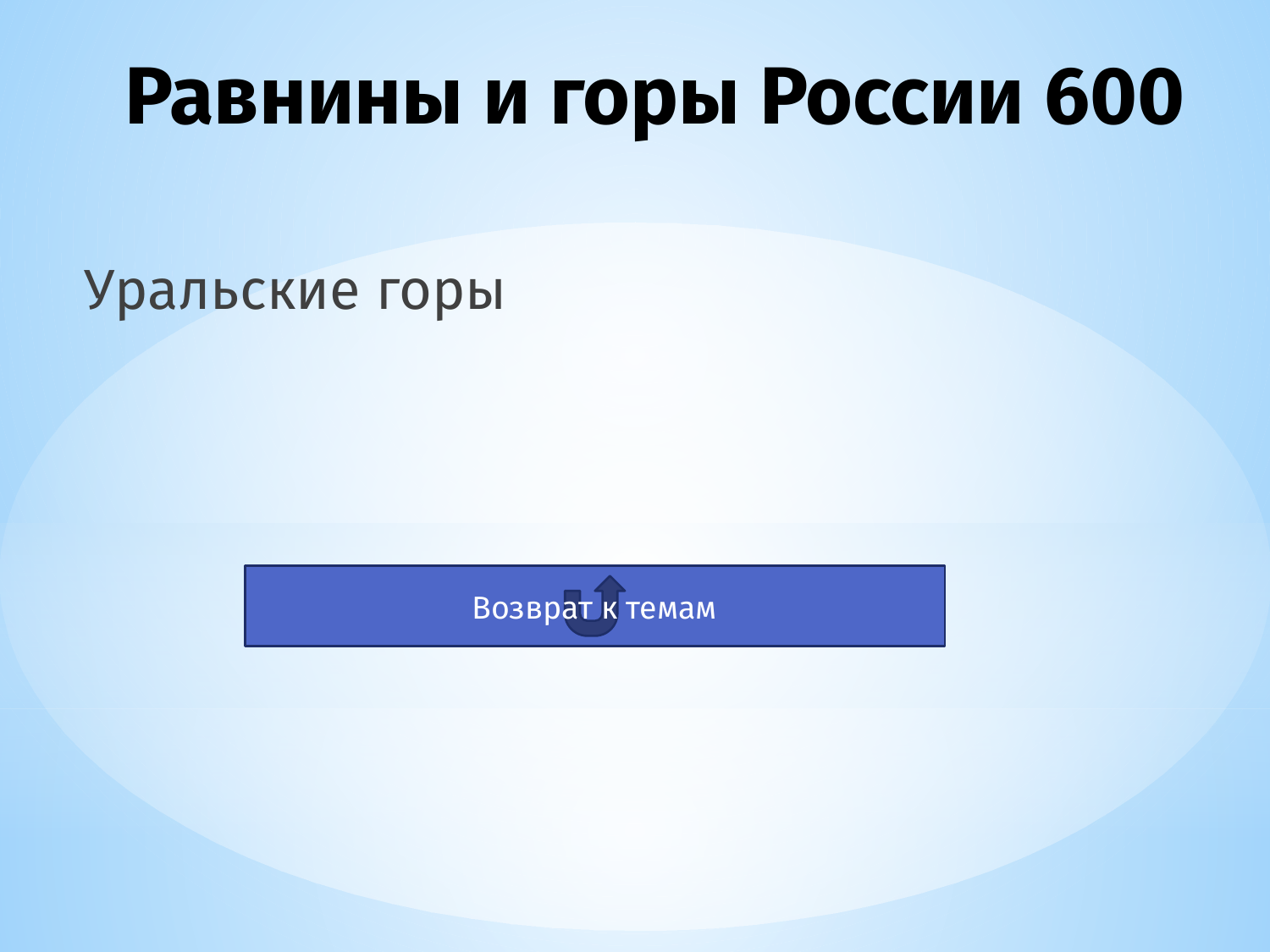

# Равнины и горы России 600
Уральские горы
Возврат к темам